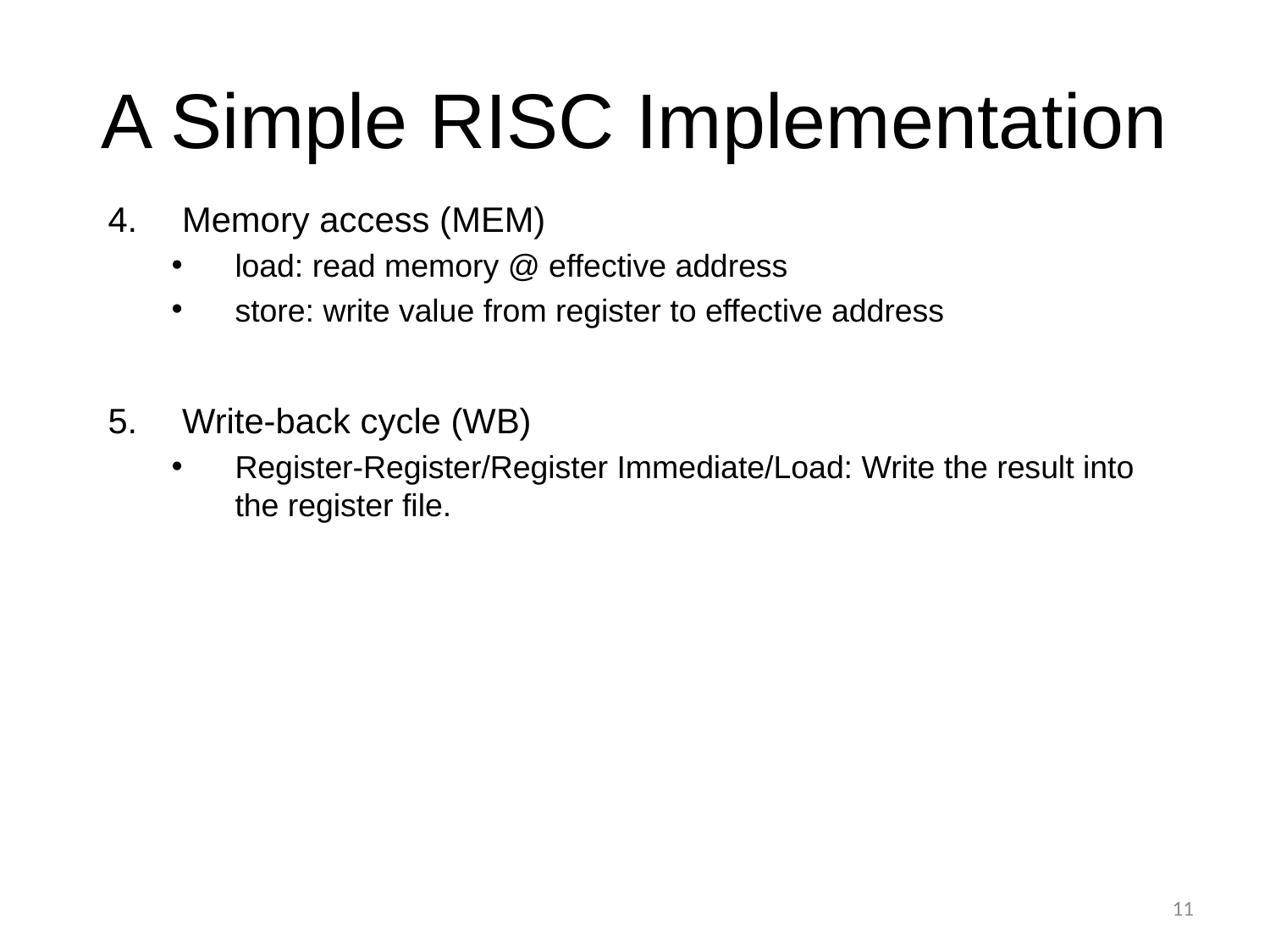

# A Simple RISC Implementation
Memory access (MEM)
load: read memory @ effective address
store: write value from register to effective address

Write-back cycle (WB)
Register-Register/Register Immediate/Load: Write the result into the register file.
11